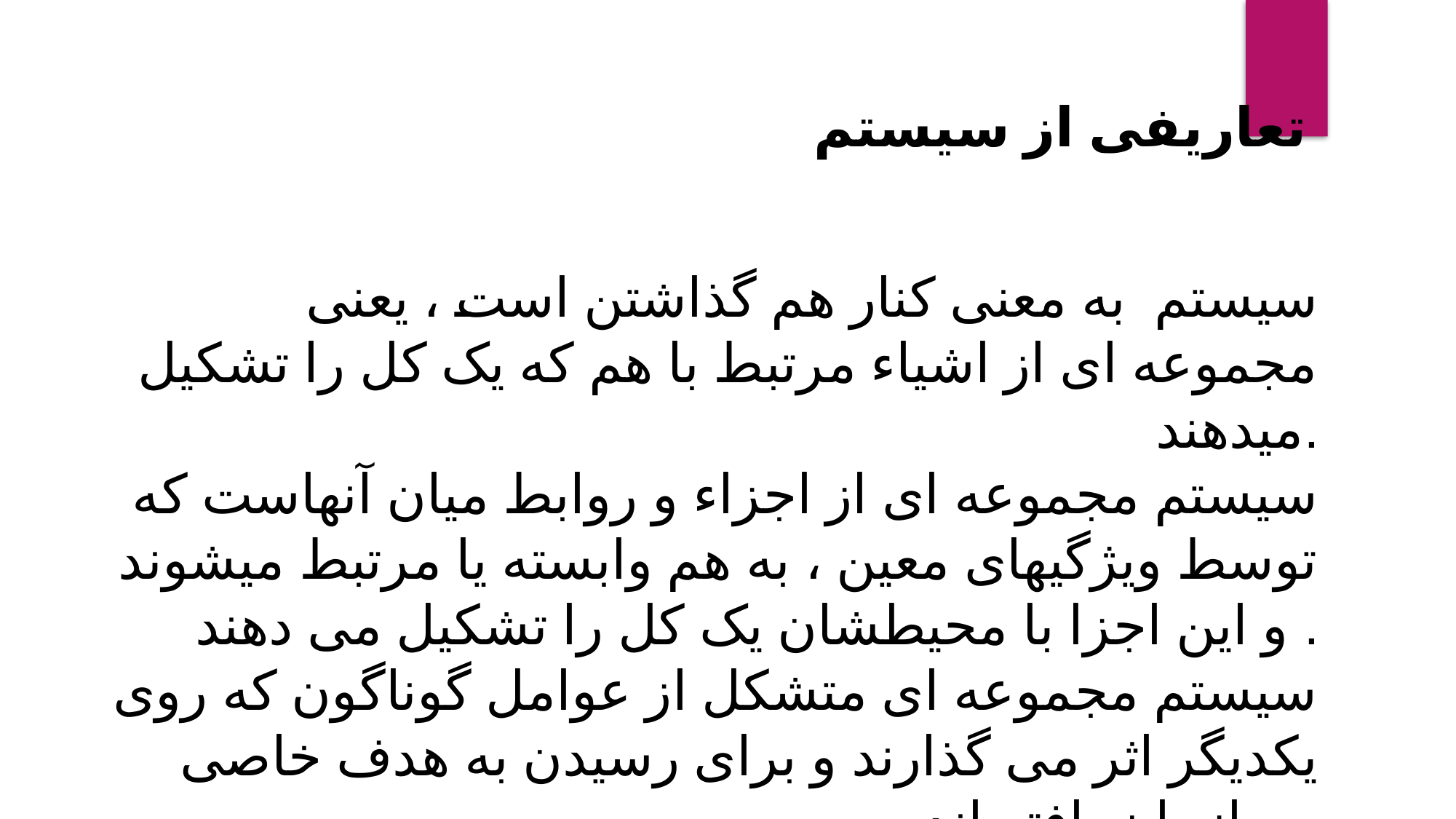

تعاریفی از سیستم
سیستم  به معنی کنار هم گذاشتن است ، یعنی مجموعه ای از اشیاء مرتبط با هم که یک کل را تشکیل میدهند.
سیستم مجموعه ای از اجزاء و روابط میان آنهاست که توسط ویژگیهای معین ، به هم وابسته یا مرتبط میشوند و این اجزا با محیطشان یک کل را تشکیل می دهند .
سیستم مجموعه ای متشکل از عوامل گوناگون که روی یکدیگر اثر می گذارند و برای رسیدن به هدف خاصی سازمان یافته اند .